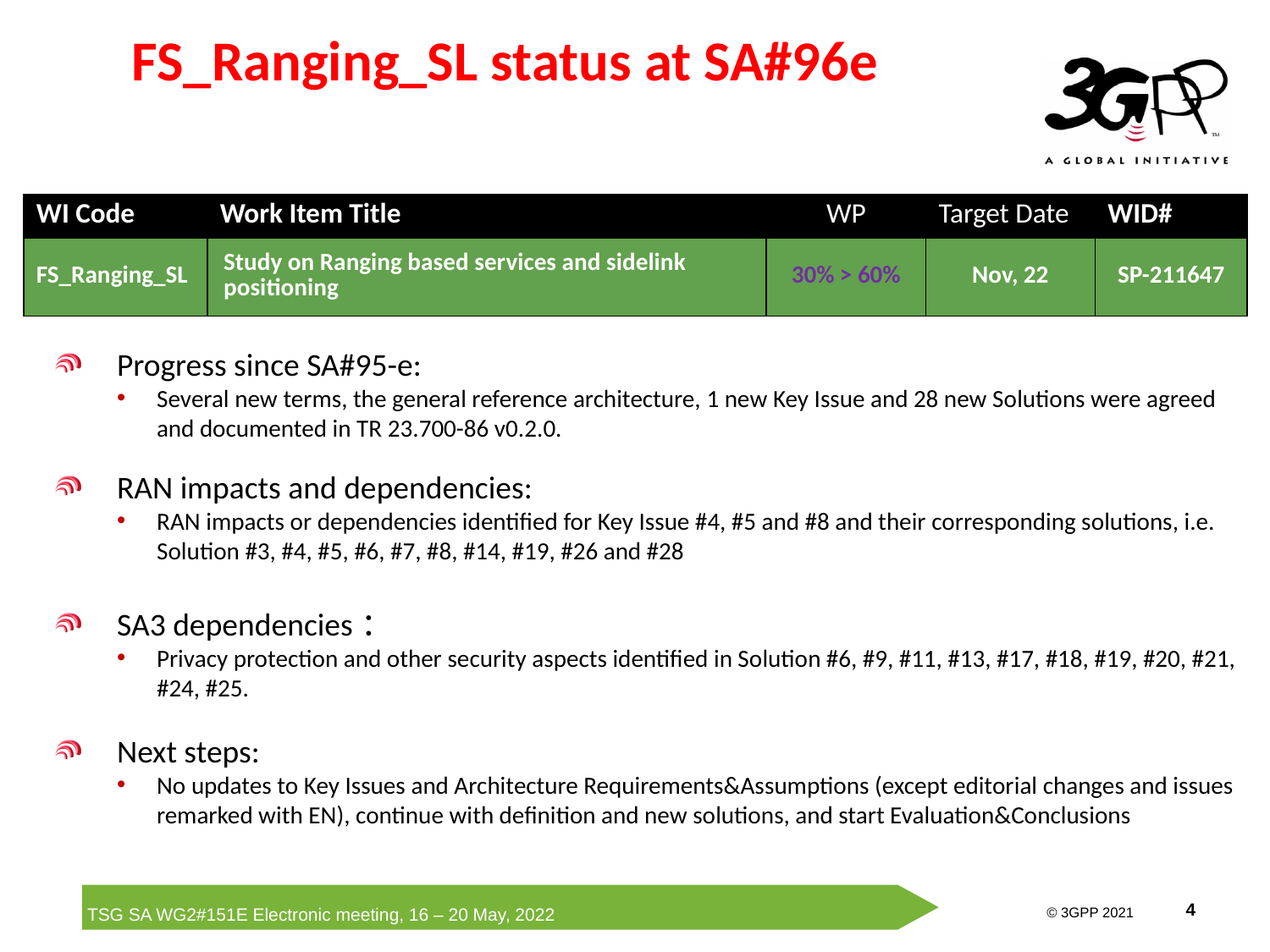

# FS_Ranging_SL status at SA#96e
| WI Code | Work Item Title | WP | Target Date | WID# |
| --- | --- | --- | --- | --- |
| FS\_Ranging\_SL | Study on Ranging based services and sidelink positioning | 30% > 60% | Nov, 22 | SP-211647 |
Progress since SA#95-e:
Several new terms, the general reference architecture, 1 new Key Issue and 28 new Solutions were agreed and documented in TR 23.700-86 v0.2.0.

RAN impacts and dependencies:
RAN impacts or dependencies identified for Key Issue #4, #5 and #8 and their corresponding solutions, i.e. Solution #3, #4, #5, #6, #7, #8, #14, #19, #26 and #28

SA3 dependencies：
Privacy protection and other security aspects identified in Solution #6, #9, #11, #13, #17, #18, #19, #20, #21, #24, #25.

Next steps:
No updates to Key Issues and Architecture Requirements&Assumptions (except editorial changes and issues remarked with EN), continue with definition and new solutions, and start Evaluation&Conclusions